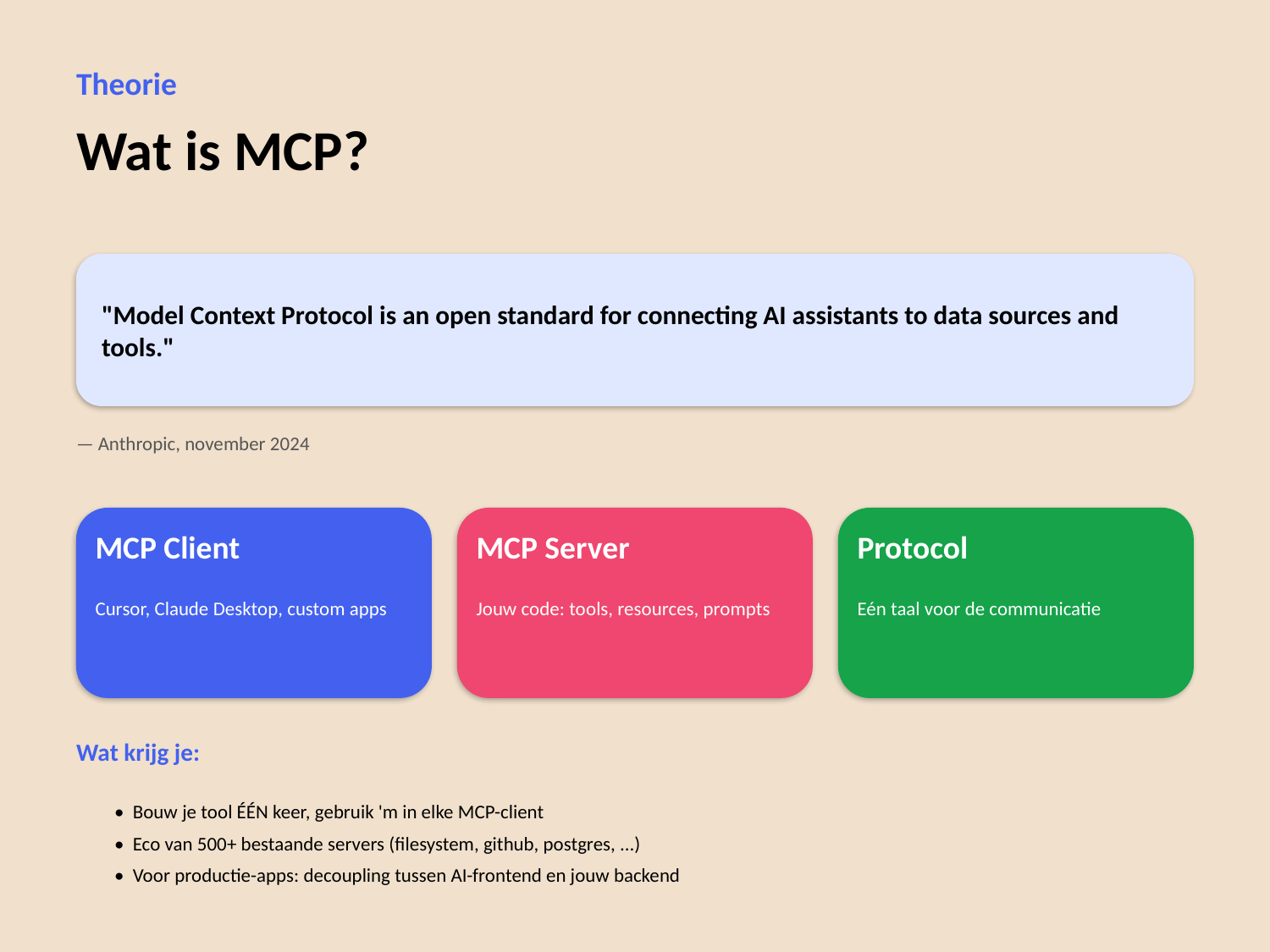

Theorie
Wat is MCP?

"Model Context Protocol is an open standard for connecting AI assistants to data sources and tools."
— Anthropic, november 2024

MCP Client
MCP Server
Protocol
Cursor, Claude Desktop, custom apps
Jouw code: tools, resources, prompts
Eén taal voor de communicatie
Wat krijg je:
•  Bouw je tool ÉÉN keer, gebruik 'm in elke MCP-client
•  Eco van 500+ bestaande servers (filesystem, github, postgres, ...)
•  Voor productie-apps: decoupling tussen AI-frontend en jouw backend